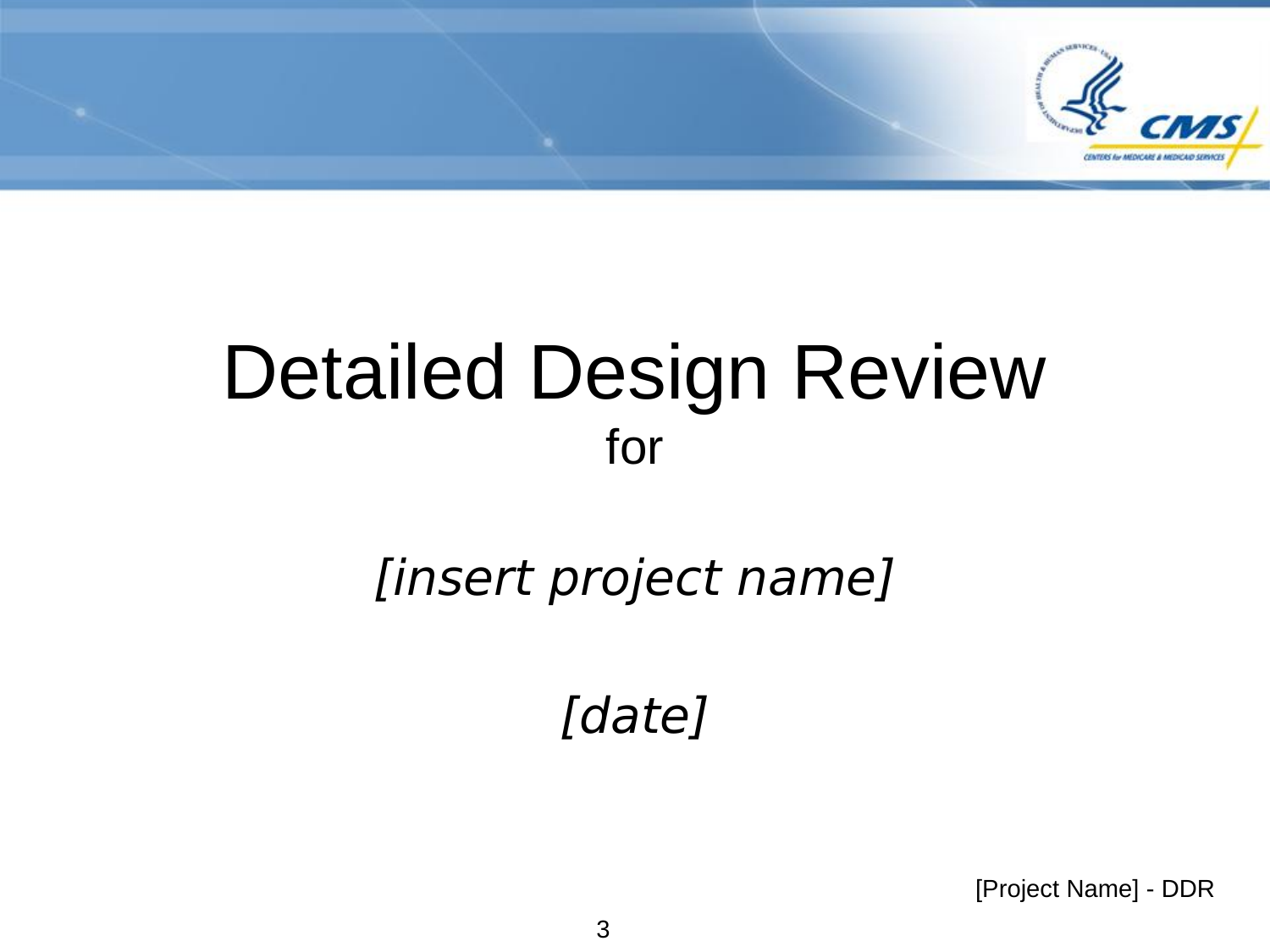

# Detailed Design Review for
[insert project name]

[date]
[Project Name] - DDR
3